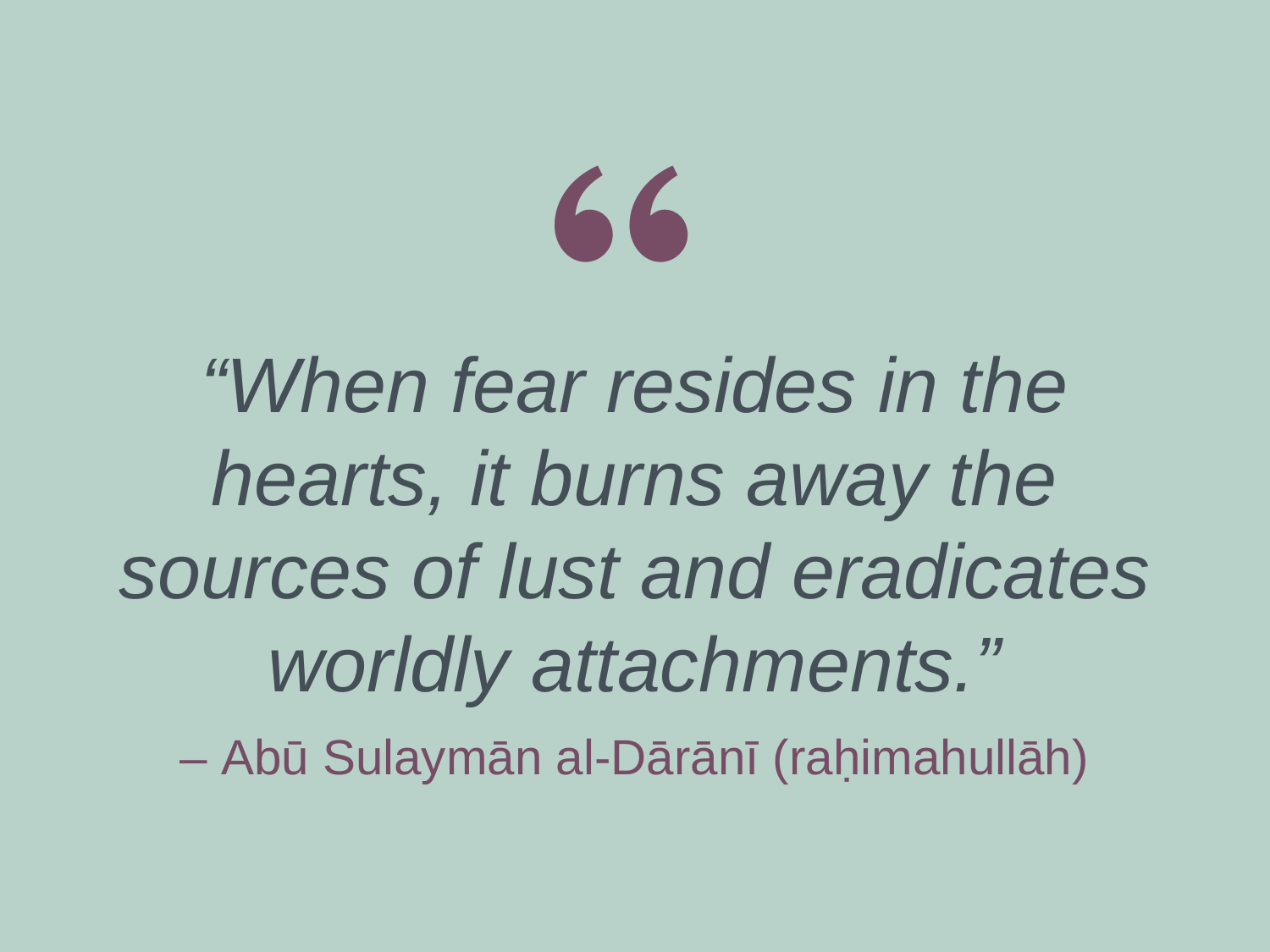

# “
“When fear resides in the hearts, it burns away the sources of lust and eradicates worldly attachments.”
– Abū Sulaymān al-Dārānī (raḥimahullāh)